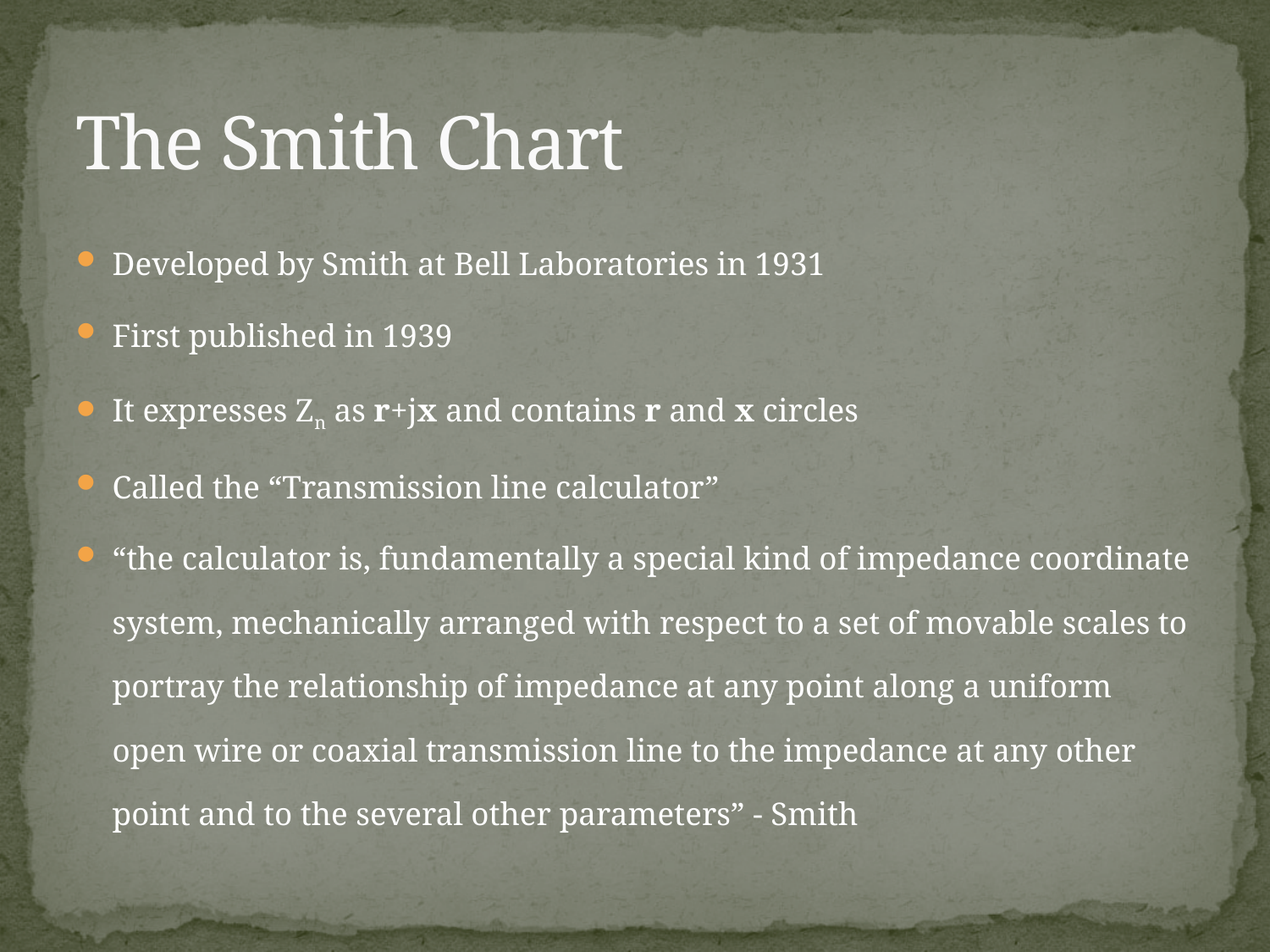

# The Smith Chart
Developed by Smith at Bell Laboratories in 1931
First published in 1939
It expresses Zn as r+jx and contains r and x circles
Called the “Transmission line calculator”
“the calculator is, fundamentally a special kind of impedance coordinate system, mechanically arranged with respect to a set of movable scales to portray the relationship of impedance at any point along a uniform open wire or coaxial transmission line to the impedance at any other point and to the several other parameters” - Smith